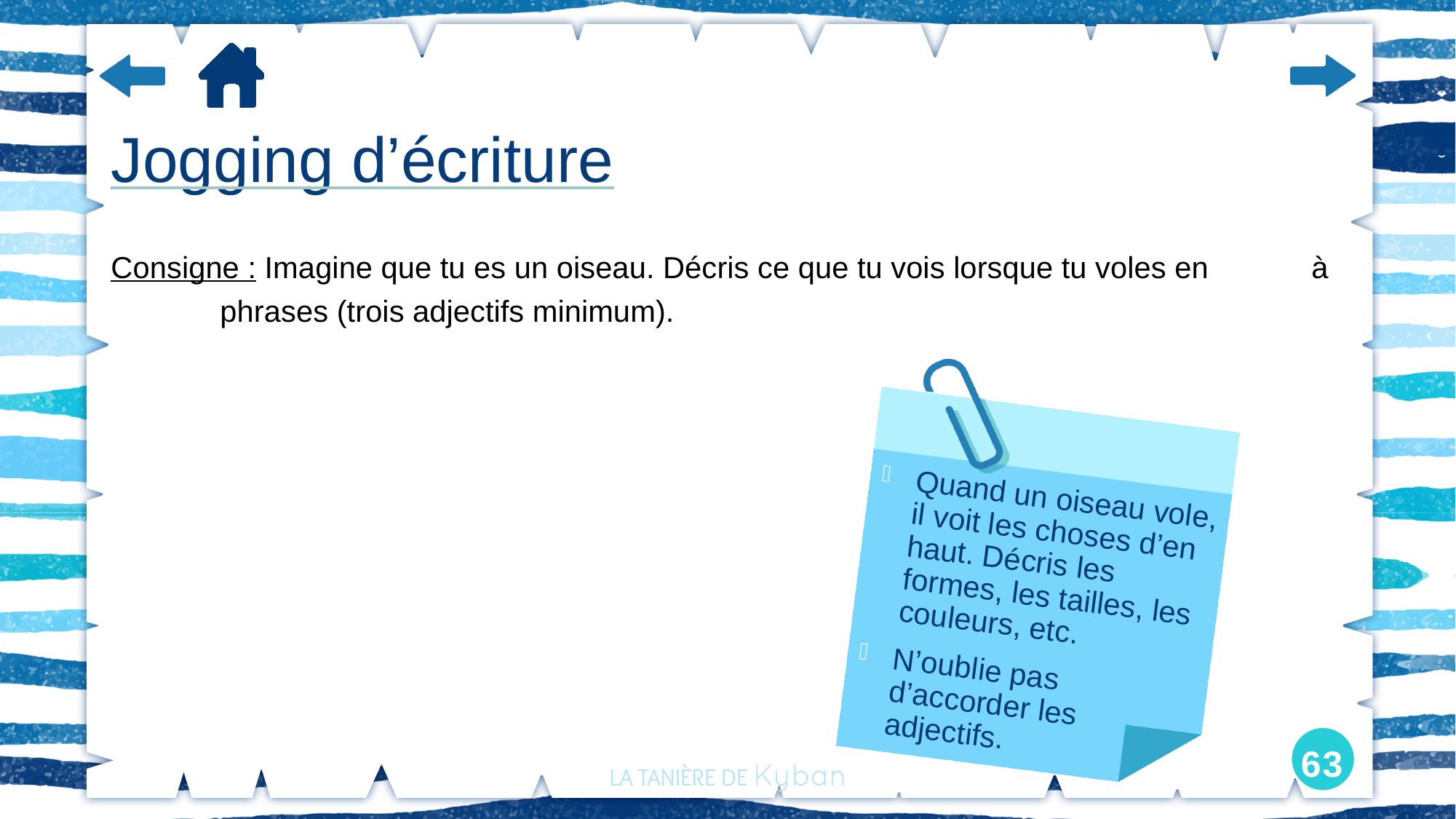

# Jogging d’écriture
Consigne : Imagine que tu es un oiseau. Décris ce que tu vois lorsque tu voles en	à	phrases (trois adjectifs minimum).
Quand un oiseau vole, il voit les choses d’en haut. Décris les formes, les tailles, les couleurs, etc.
N’oublie pas d’accorder les adjectifs.
63